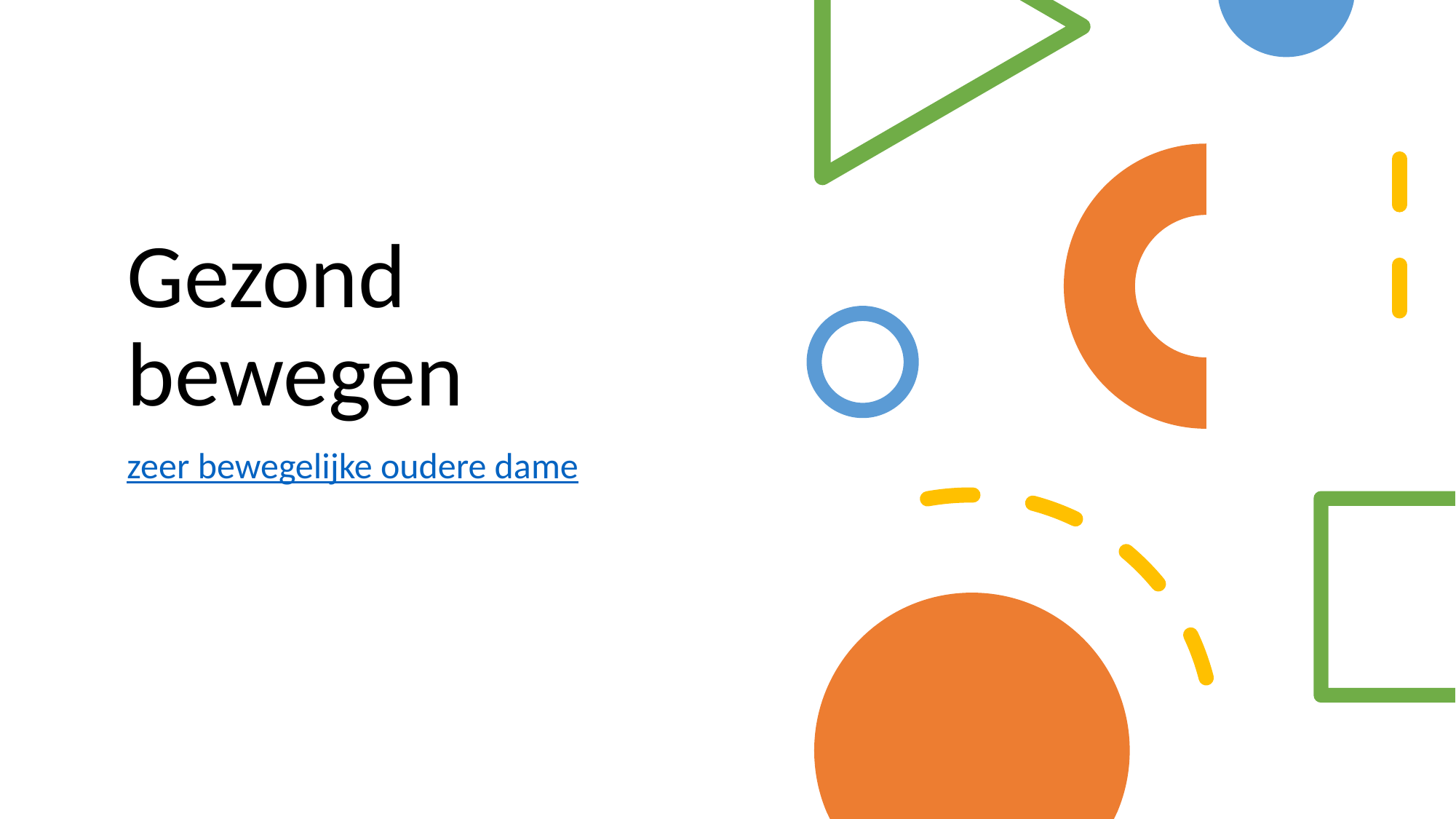

# Gezond bewegen

zeer bewegelijke oudere dame